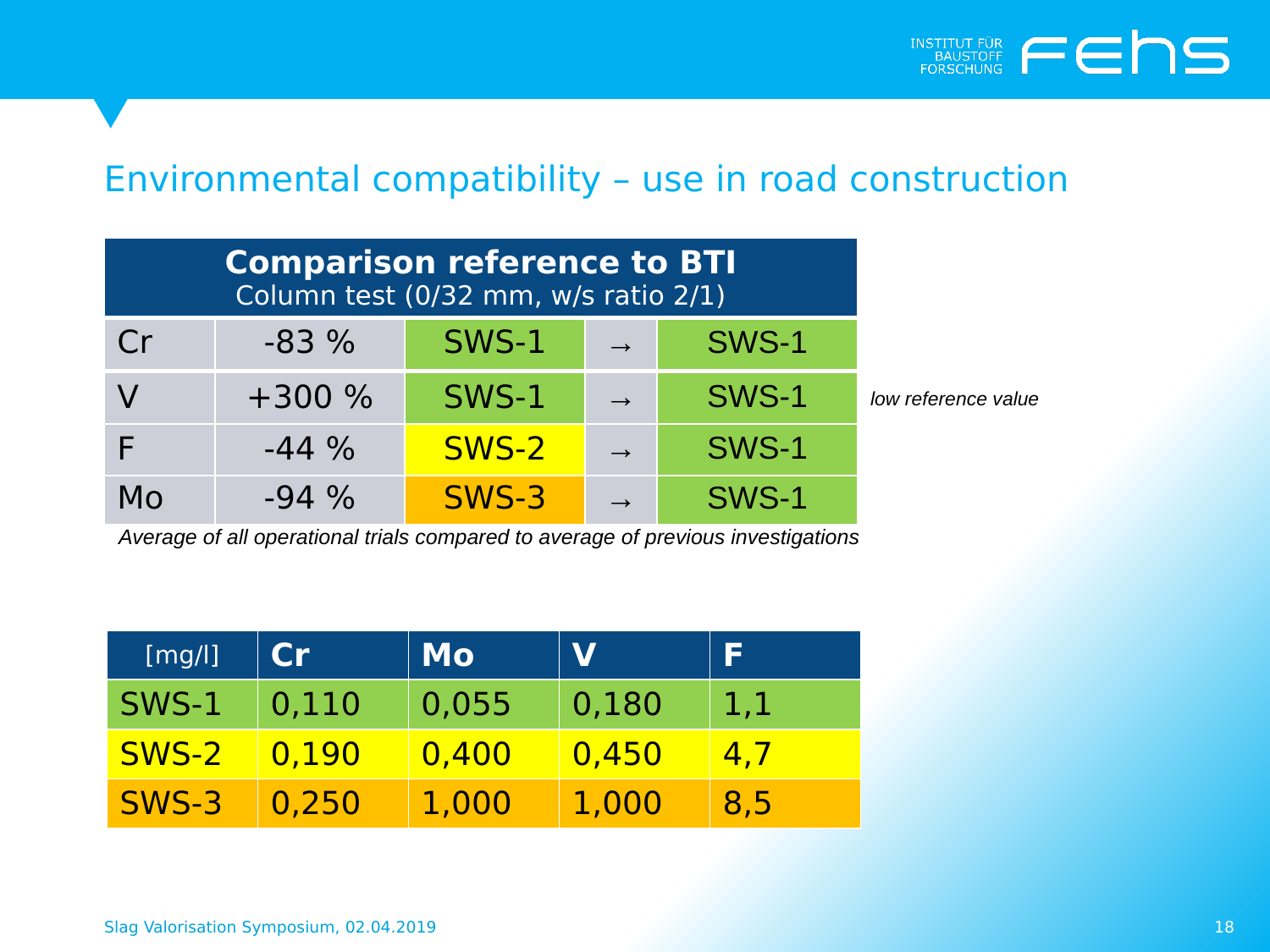

Environmental compatibility – use in road construction
| Comparison reference to BTI Column test (0/32 mm, w/s ratio 2/1) |  |  |  |  |
| --- | --- | --- | --- | --- |
| Cr | -83 % | SWS-1 | → | SWS-1 |
| V | +300 % | SWS-1 | → | SWS-1 |
| --- | --- | --- | --- | --- |
low reference value
| F | -44 % | SWS-2 | → | SWS-1 |
| --- | --- | --- | --- | --- |
| Mo | -94 % | SWS-3 | → | SWS-1 |
| --- | --- | --- | --- | --- |
Average of all operational trials compared to average of previous investigations
| [mg/l] | Cr | Mo | V | F |
| --- | --- | --- | --- | --- |
| SWS-1 | 0,110 | 0,055 | 0,180 | 1,1 |
| SWS-2 | 0,190 | 0,400 | 0,450 | 4,7 |
| SWS-3 | 0,250 | 1,000 | 1,000 | 8,5 |
18
Slag Valorisation Symposium, 02.04.2019